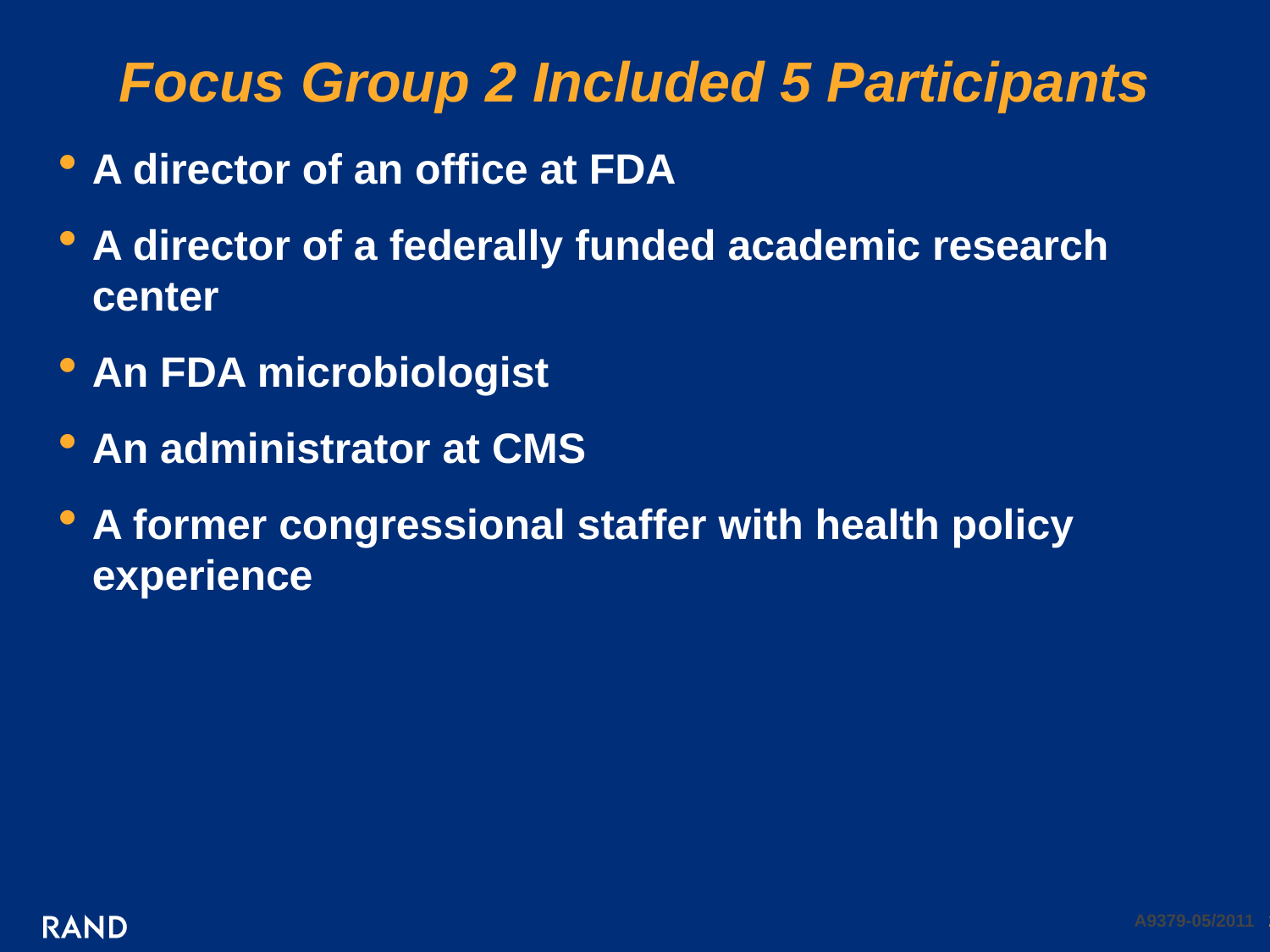

# Focus Group 2 Included 5 Participants
A director of an office at FDA
A director of a federally funded academic research center
An FDA microbiologist
An administrator at CMS
A former congressional staffer with health policy experience